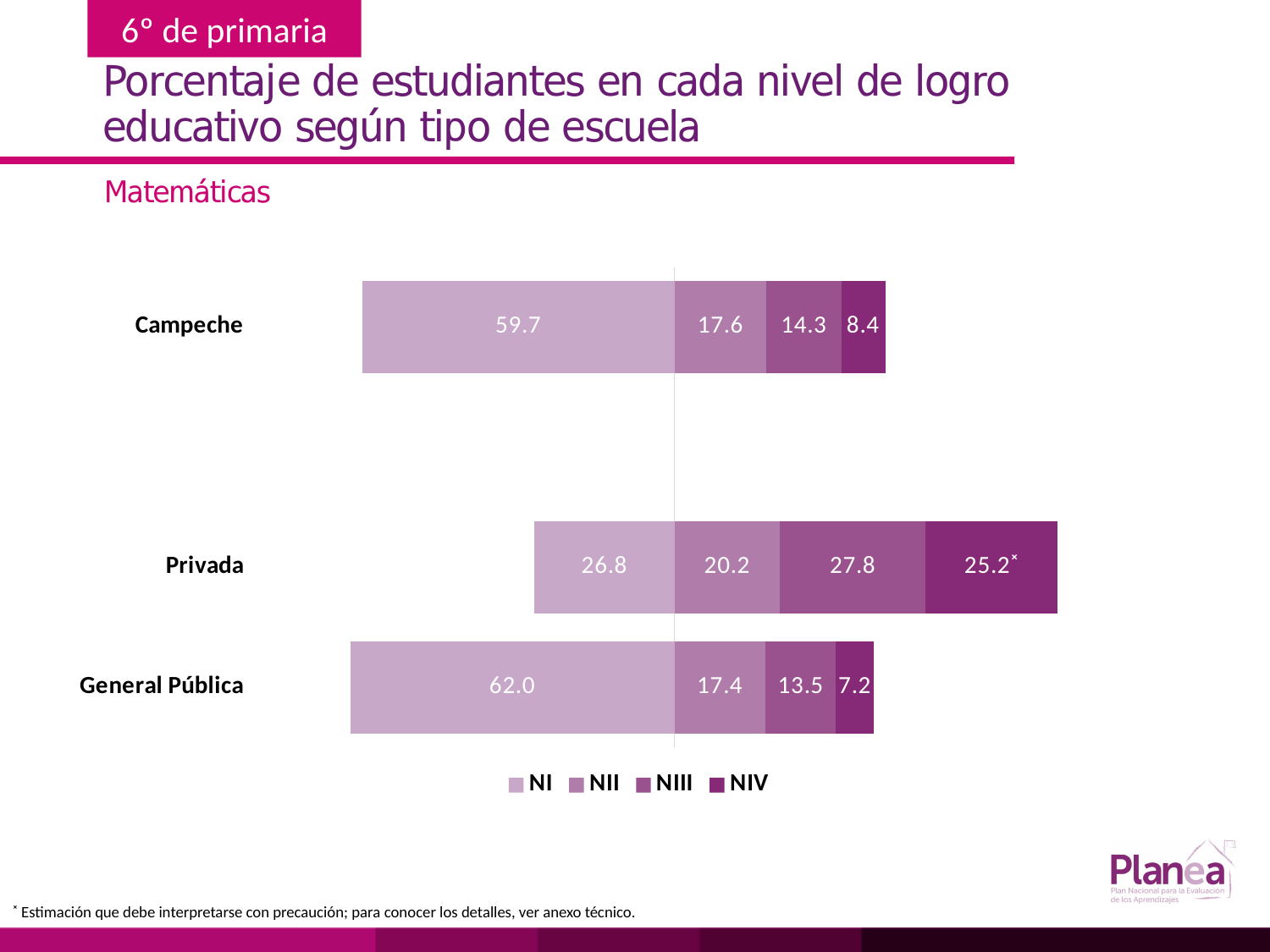

# Porcentaje de estudiantes en cada nivel de logro educativo según tipo de escuela

Matemáticas

### Chart

| Category |  |  |  |  |
|---|---|---|---|---|
| General Pública | -62.0 | 17.4 | 13.5 | 7.2 |
| Privada | -26.8 | 20.2 | 27.8 | 25.2 |
|  | None | None | None | None |
| Campeche | -59.7 | 17.6 | 14.3 | 8.4 |
˟ Estimación que debe interpretarse con precaución; para conocer los detalles, ver anexo técnico.